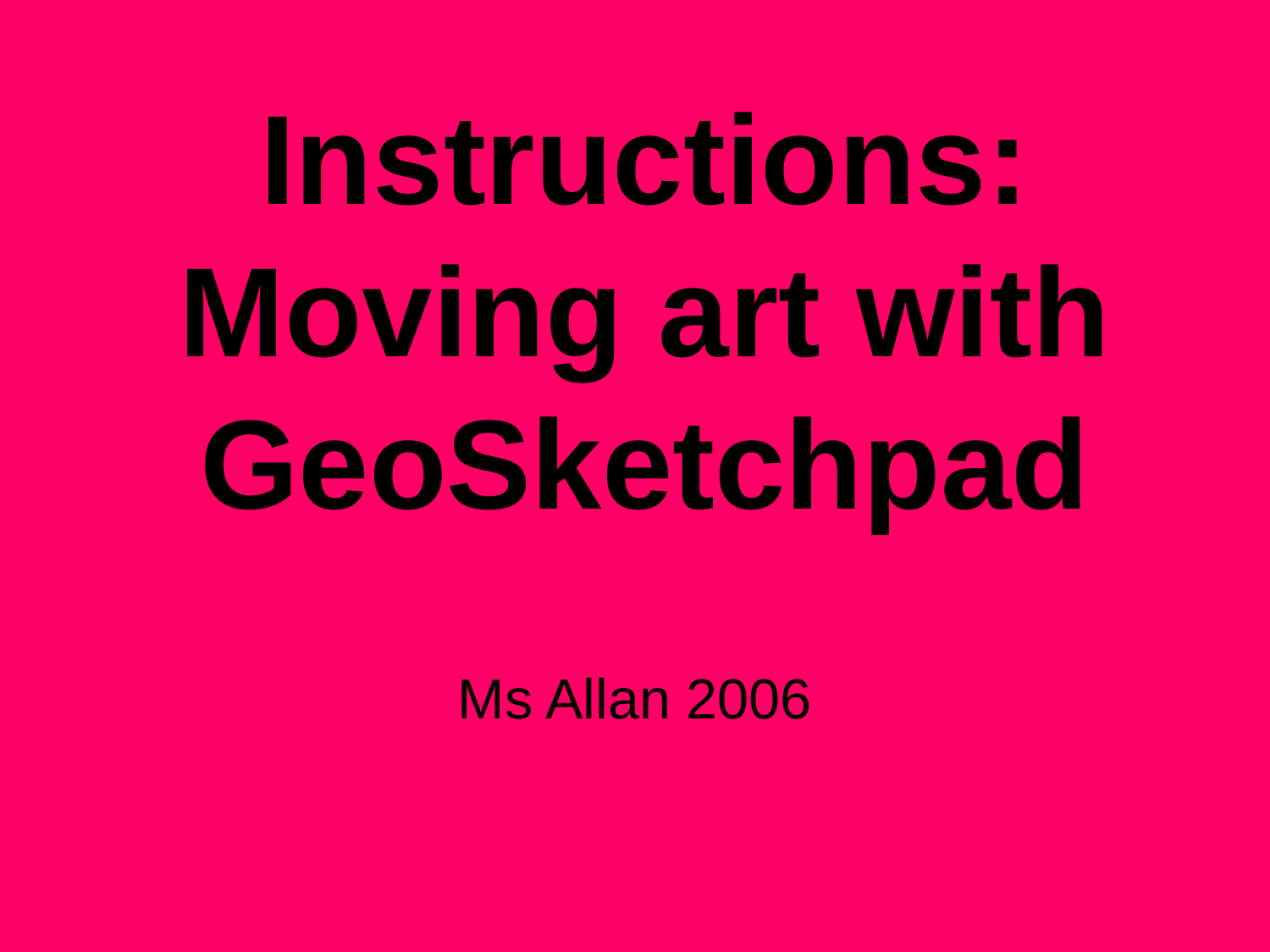

# Instructions: Moving art with GeoSketchpad
Ms Allan 2006